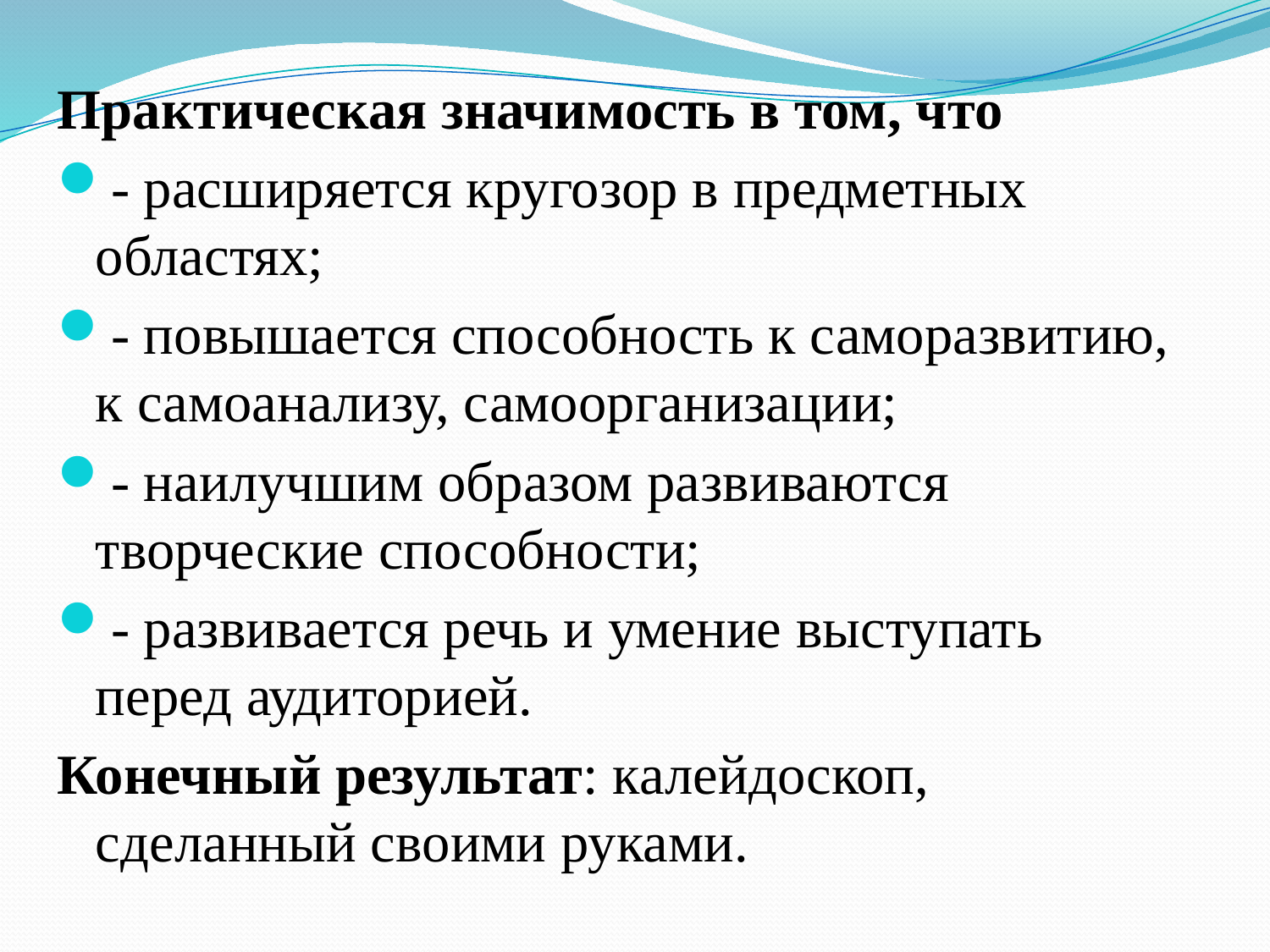

Практическая значимость в том, что
- расширяется кругозор в предметных областях;
- повышается способность к саморазвитию, к самоанализу, самоорганизации;
- наилучшим образом развиваются творческие способности;
- развивается речь и умение выступать перед аудиторией.
Конечный результат: калейдоскоп, сделанный своими руками.